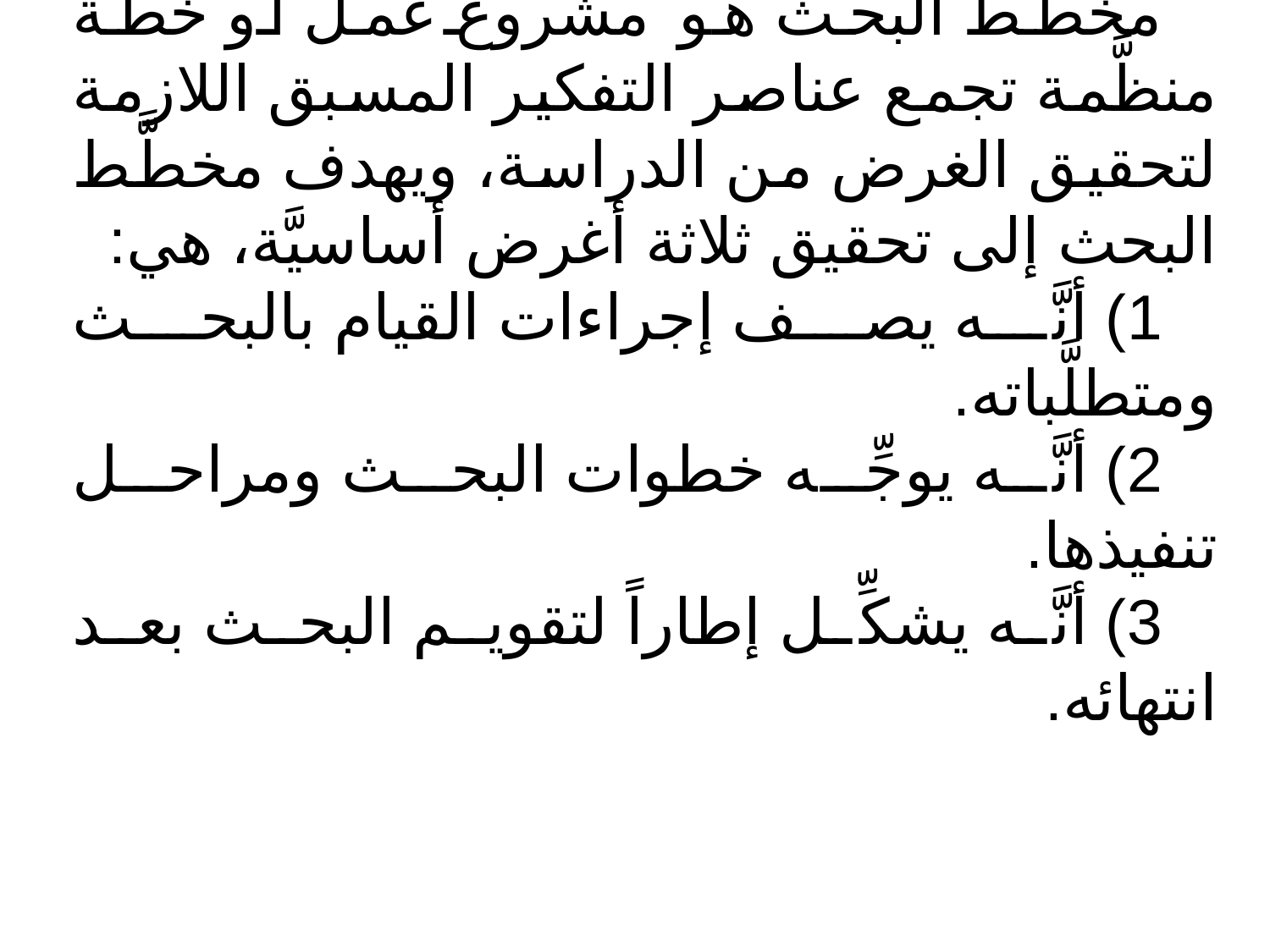

مخطَّط البحث
مخطَّط البحث هو مشروعُ عمل أو خطَّة منظَّمة تجمع عناصر التفكير المسبق اللازمة لتحقيق الغرض من الدراسة، ويهدف مخطَّط البحث إلى تحقيق ثلاثة أغرض أساسيَّة، هي:
1) أنَّه يصف إجراءات القيام بالبحث ومتطلَّباته.
2) أنَّه يوجِّه خطوات البحث ومراحل تنفيذها.
3) أنَّه يشكِّل إطاراً لتقويم البحث بعد انتهائه.